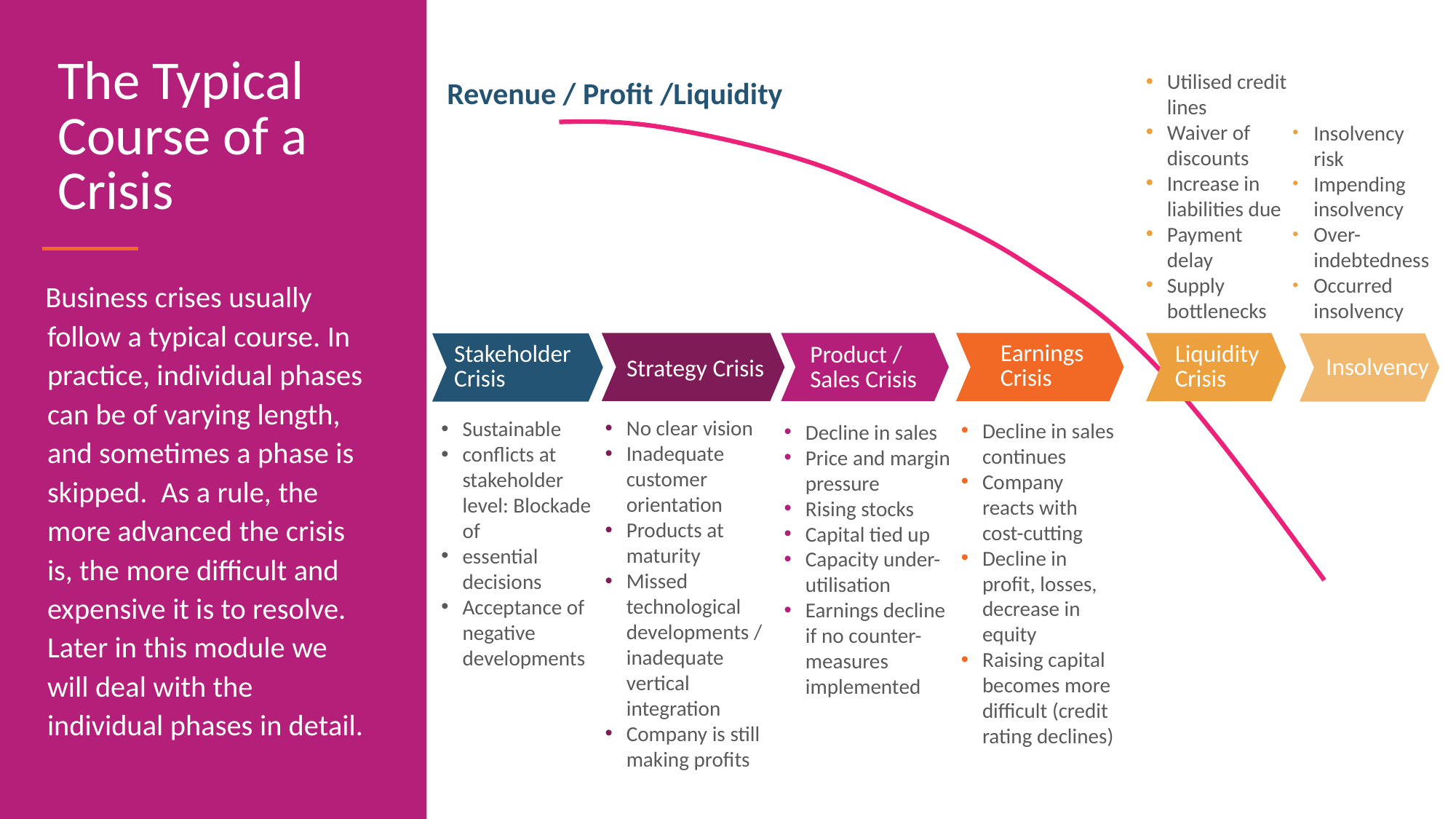

The Typical Course of a Crisis
Utilised credit lines
Waiver of discounts
Increase in liabilities due
Payment delay
Supply bottlenecks
Revenue / Profit /Liquidity
Insolvency risk
Impending insolvency
Over-indebtedness
Occurred insolvency

Business crises usually follow a typical course. In practice, individual phases can be of varying length, and sometimes a phase is skipped.  As a rule, the more advanced the crisis is, the more difficult and expensive it is to resolve. Later in this module we will deal with the individual phases in detail.

Earnings Crisis
Stakeholder Crisis
Liquidity Crisis
Product / Sales Crisis
Insolvency
Strategy Crisis
No clear vision
Inadequate customer orientation
Products at maturity
Missed technological developments / inadequate vertical integration
Company is still making profits

Sustainable
conflicts at
stakeholder level: Blockade of
essential decisions
Acceptance of negative developments

Decline in sales continues
Company reacts with cost-cutting
Decline in profit, losses, decrease in equity
Raising capital becomes more difficult (credit rating declines)
Decline in sales
Price and margin pressure
Rising stocks
Capital tied up
Capacity under-utilisation
Earnings decline if no counter-measures implemented